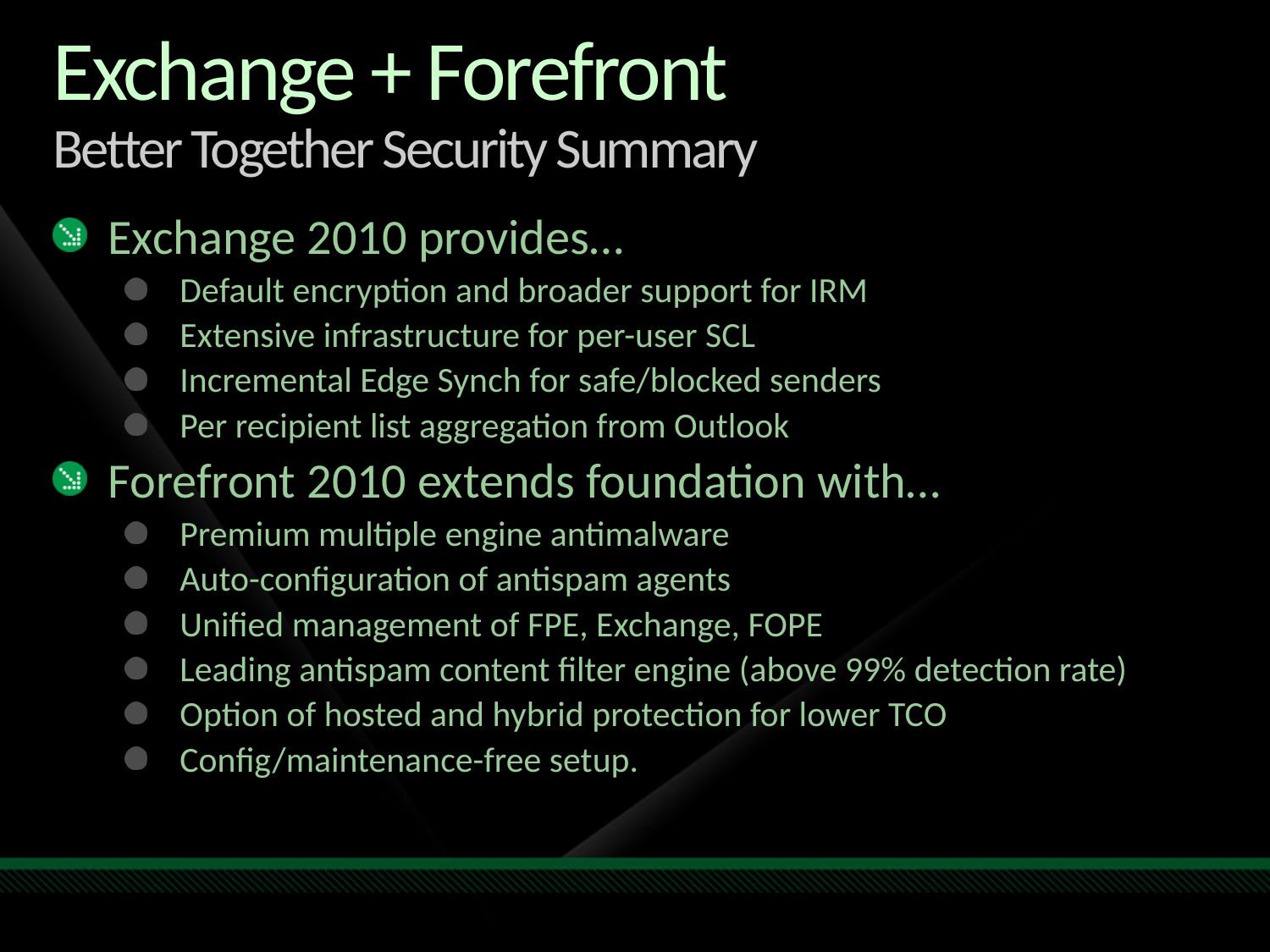

# Exchange + Forefront Better Together Security Summary
Exchange 2010 provides…
Default encryption and broader support for IRM
Extensive infrastructure for per-user SCL
Incremental Edge Synch for safe/blocked senders
Per recipient list aggregation from Outlook
Forefront 2010 extends foundation with…
Premium multiple engine antimalware
Auto-configuration of antispam agents
Unified management of FPE, Exchange, FOPE
Leading antispam content filter engine (above 99% detection rate)
Option of hosted and hybrid protection for lower TCO
Config/maintenance-free setup.